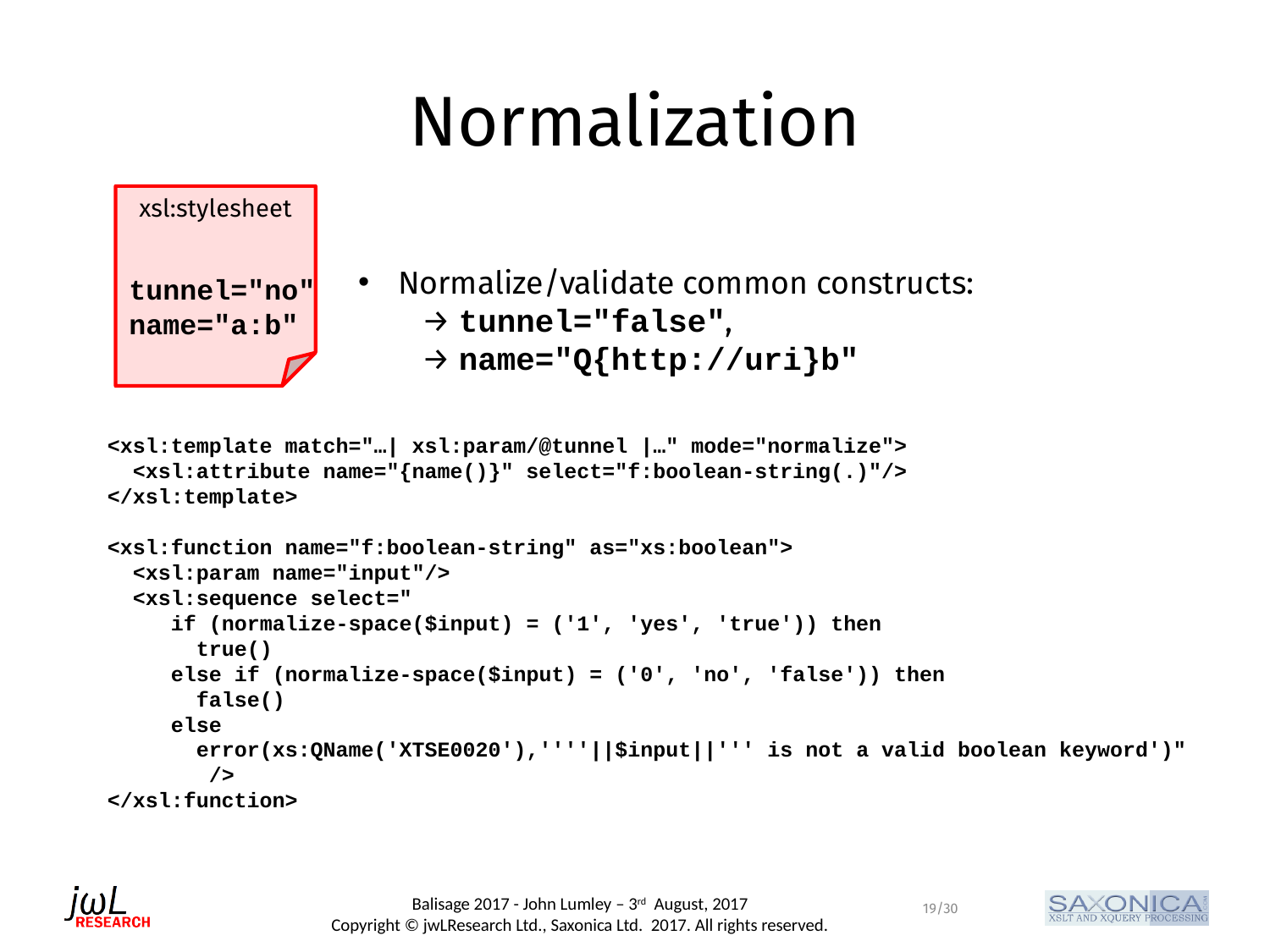

# Normalization
xsl:stylesheet
Normalize/validate common constructs:
→ tunnel="false",
→ name="Q{http://uri}b"
tunnel="no"
name="a:b"
<xsl:template match="…| xsl:param/@tunnel |…" mode="normalize">
  <xsl:attribute name="{name()}" select="f:boolean-string(.)"/>
</xsl:template>

<xsl:function name="f:boolean-string" as="xs:boolean">
  <xsl:param name="input"/>
  <xsl:sequence select="
     if (normalize-space($input) = ('1', 'yes', 'true')) then
       true()
     else if (normalize-space($input) = ('0', 'no', 'false')) then
       false()
     else
       error(xs:QName('XTSE0020'),''''||$input||''' is not a valid boolean keyword')"
        />
</xsl:function>
19